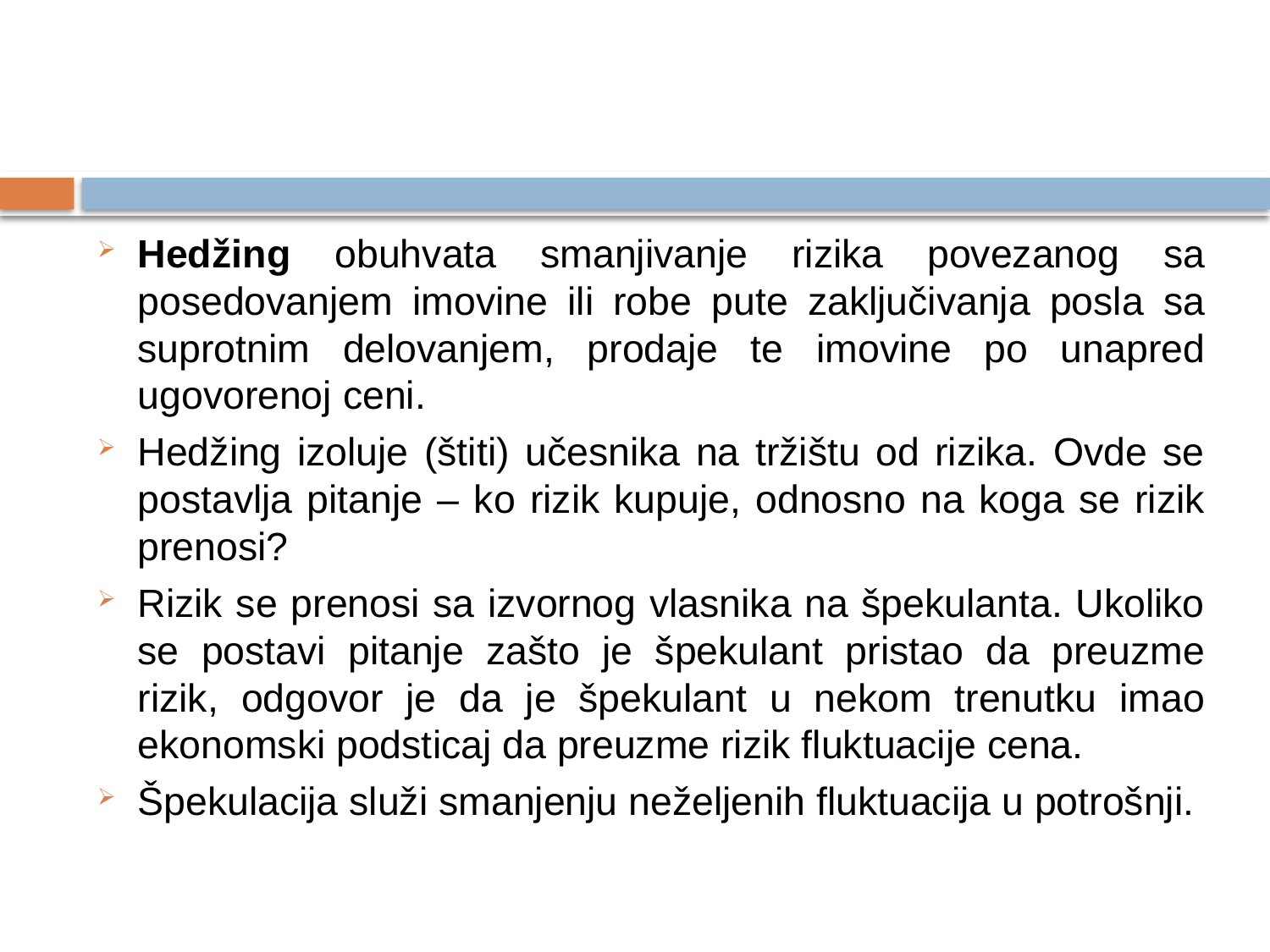

#
Hedžing obuhvata smanjivanje rizika povezanog sa posedovanjem imovine ili robe pute zaključivanja posla sa suprotnim delovanjem, prodaje te imovine po unapred ugovorenoj ceni.
Hedžing izoluje (štiti) učesnika na tržištu od rizika. Ovde se postavlja pitanje – ko rizik kupuje, odnosno na koga se rizik prenosi?
Rizik se prenosi sa izvornog vlasnika na špekulanta. Ukoliko se postavi pitanje zašto je špekulant pristao da preuzme rizik, odgovor je da je špekulant u nekom trenutku imao ekonomski podsticaj da preuzme rizik fluktuacije cena.
Špekulacija služi smanjenju neželjenih fluktuacija u potrošnji.